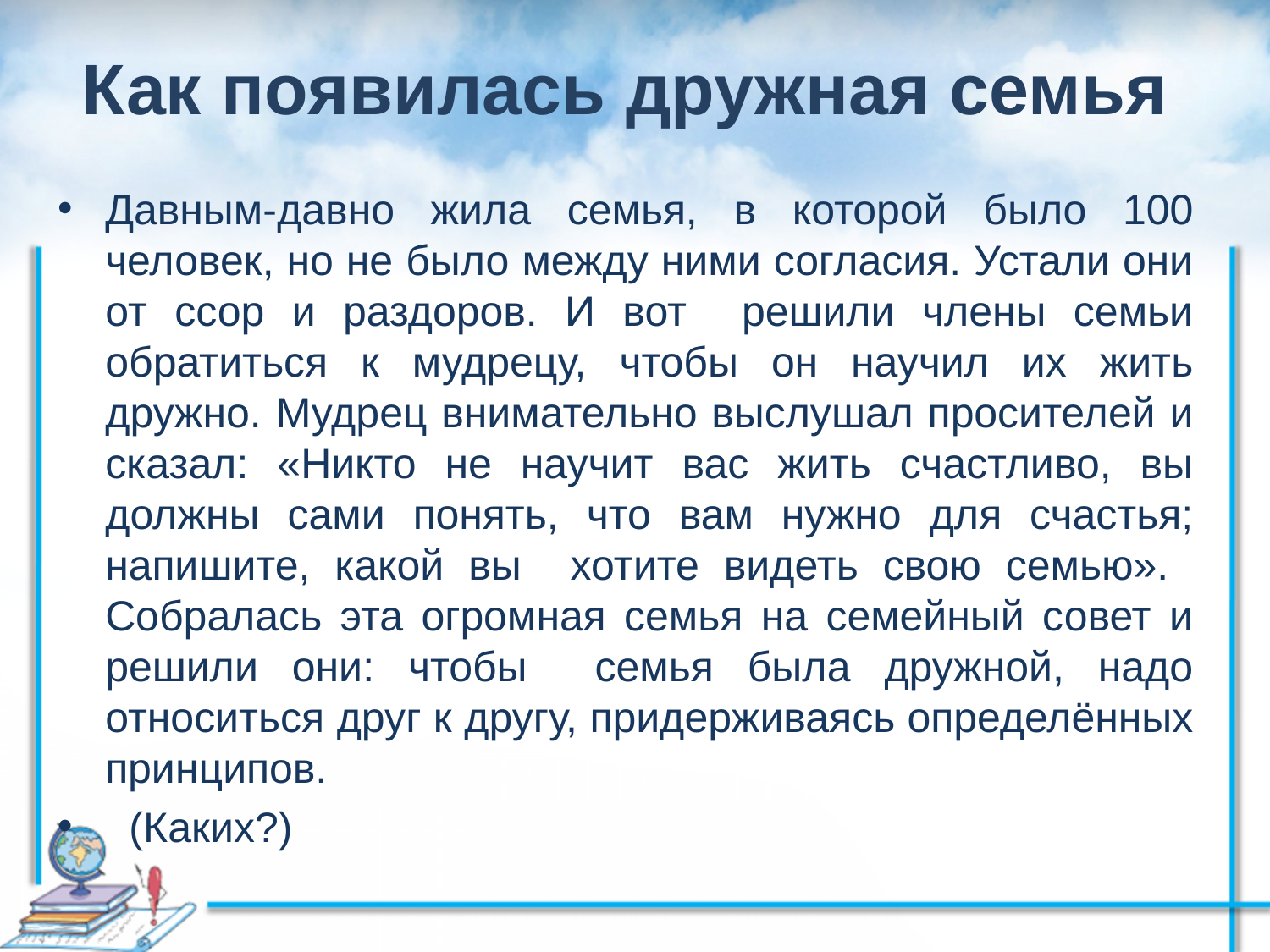

# Как появилась дружная семья
Давным-давно жила семья, в которой было 100 человек, но не было между ними согласия. Устали они от ссор и раздоров. И вот  решили члены семьи обратиться к мудрецу, чтобы он научил их жить дружно. Мудрец внимательно выслушал просителей и сказал: «Никто не научит вас жить счастливо, вы должны сами понять, что вам нужно для счастья; напишите, какой вы  хотите видеть свою семью».  Собралась эта огромная семья на семейный совет и решили они: чтобы  семья была дружной, надо относиться друг к другу, придерживаясь определённых принципов.
  (Каких?)